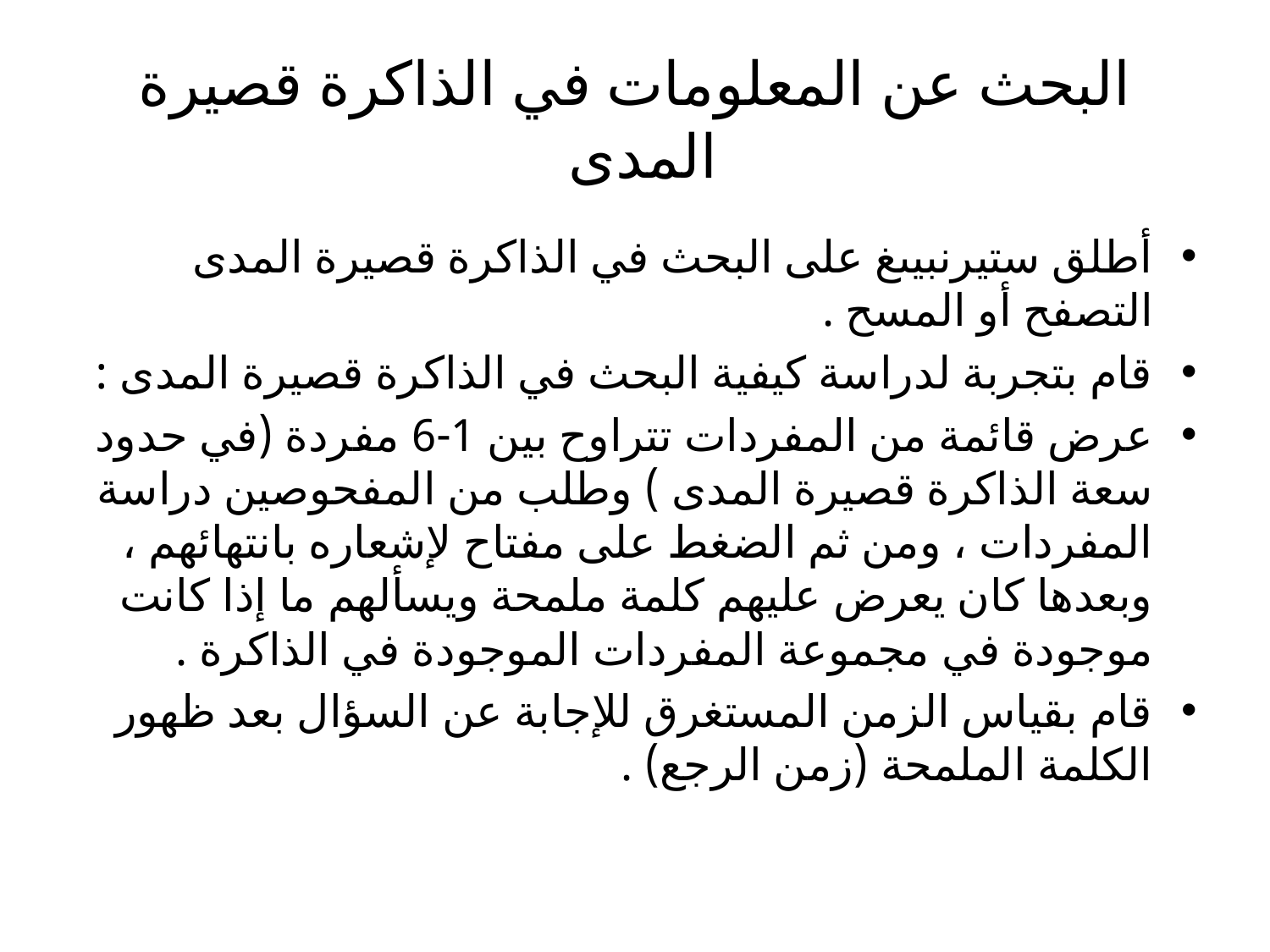

# البحث عن المعلومات في الذاكرة قصيرة المدى
أطلق ستيرنبيىغ على البحث في الذاكرة قصيرة المدى التصفح أو المسح .
قام بتجربة لدراسة كيفية البحث في الذاكرة قصيرة المدى :
عرض قائمة من المفردات تتراوح بين 1-6 مفردة (في حدود سعة الذاكرة قصيرة المدى ) وطلب من المفحوصين دراسة المفردات ، ومن ثم الضغط على مفتاح لإشعاره بانتهائهم ، وبعدها كان يعرض عليهم كلمة ملمحة ويسألهم ما إذا كانت موجودة في مجموعة المفردات الموجودة في الذاكرة .
قام بقياس الزمن المستغرق للإجابة عن السؤال بعد ظهور الكلمة الملمحة (زمن الرجع) .